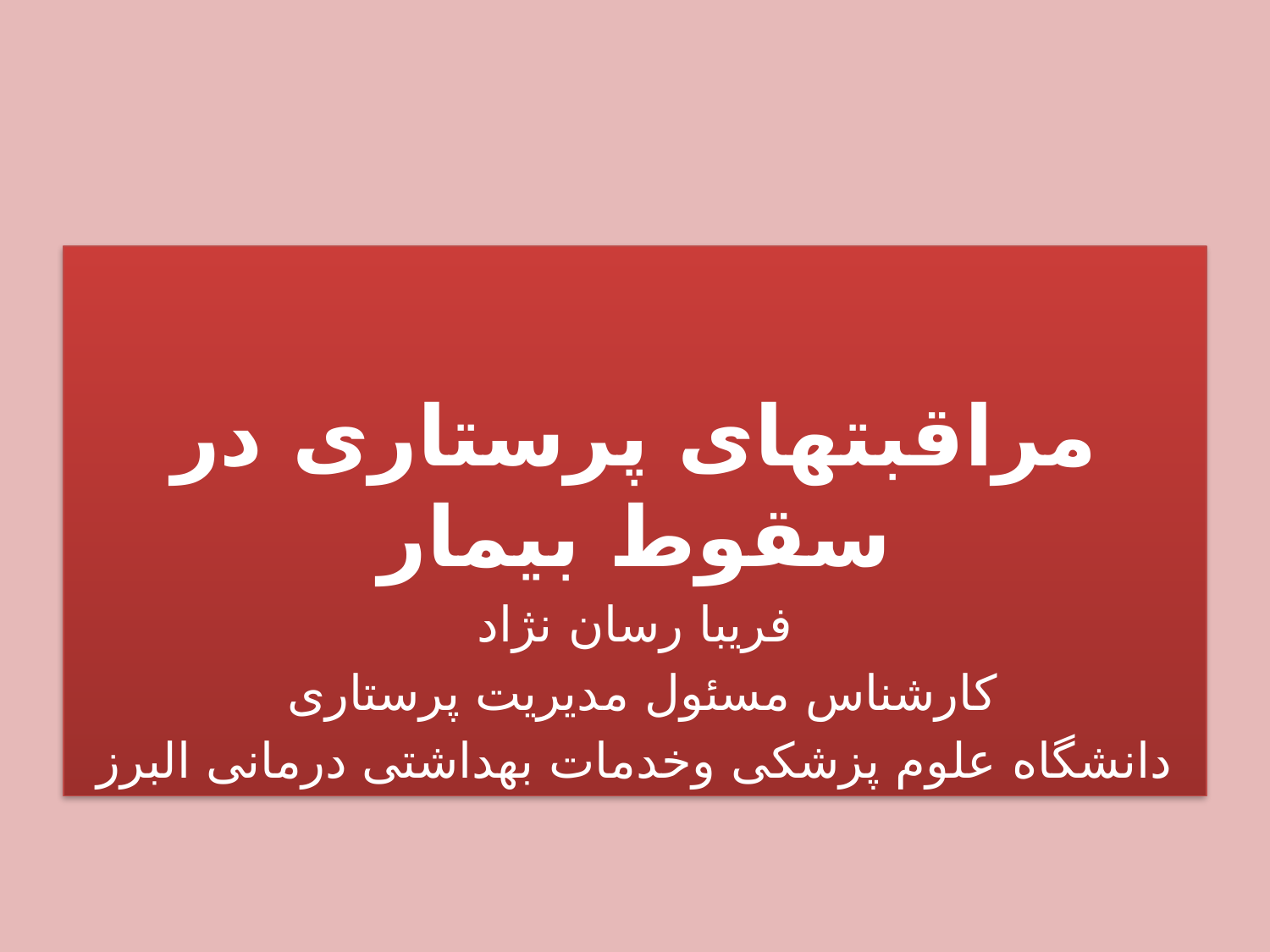

مراقبتهای پرستاری در سقوط بیمار
فریبا رسان نژاد
کارشناس مسئول مدیریت پرستاری
دانشگاه علوم پزشکی وخدمات بهداشتی درمانی البرز